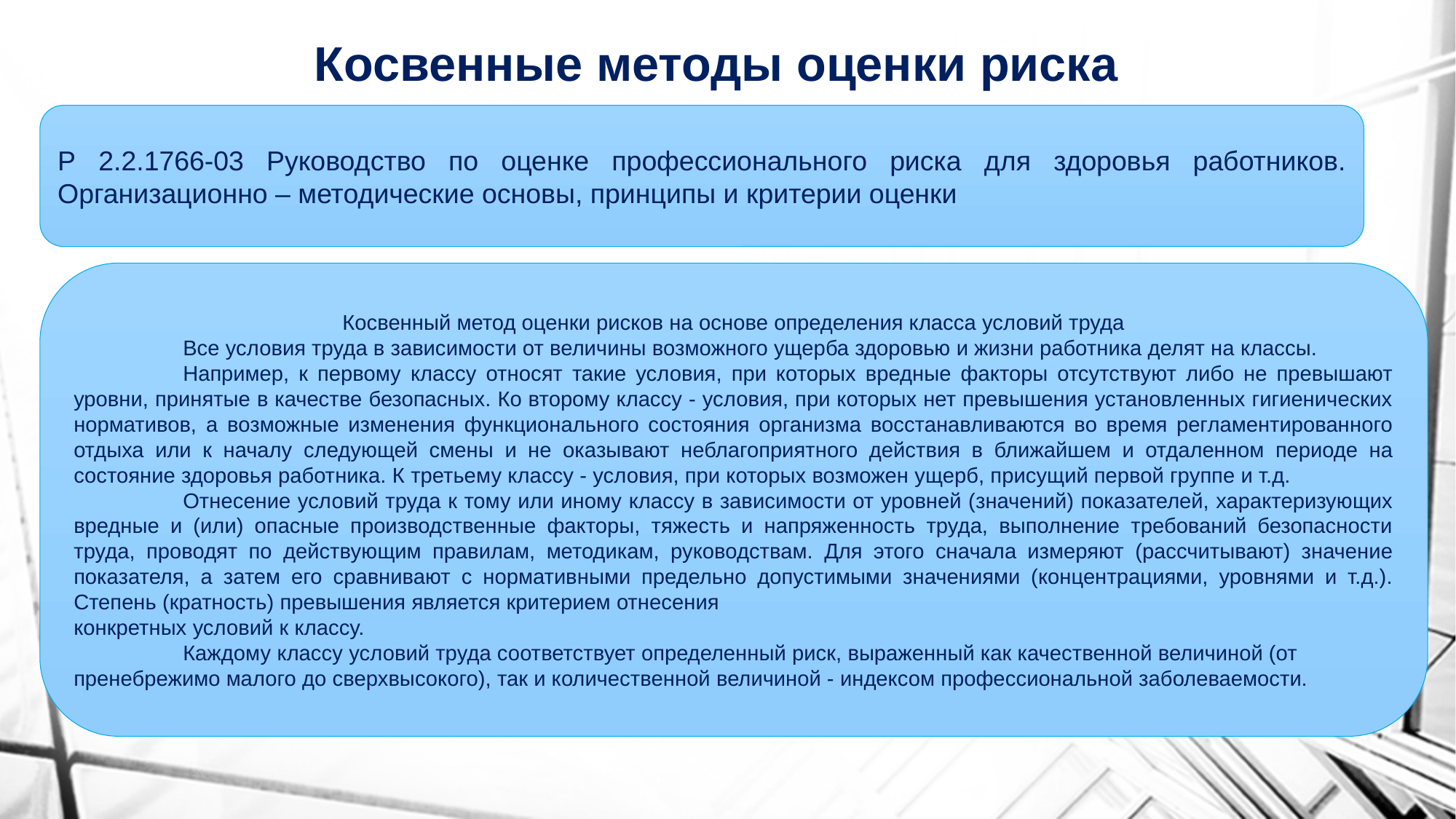

Косвенные методы оценки риска
Р 2.2.1766-03 Руководство по оценке профессионального риска для здоровья работников. Организационно – методические основы, принципы и критерии оценки
Косвенный метод оценки рисков на основе определения класса условий труда
	Все условия труда в зависимости от величины возможного ущерба здоровью и жизни работника делят на классы.
	Например, к первому классу относят такие условия, при которых вредные факторы отсутствуют либо не превышают уровни, принятые в качестве безопасных. Ко второму классу - условия, при которых нет превышения установленных гигиенических нормативов, а возможные изменения функционального состояния организма восстанавливаются во время регламентированного отдыха или к началу следующей смены и не оказывают неблагоприятного действия в ближайшем и отдаленном периоде на состояние здоровья работника. К третьему классу - условия, при которых возможен ущерб, присущий первой группе и т.д.
	Отнесение условий труда к тому или иному классу в зависимости от уровней (значений) показателей, характеризующих вредные и (или) опасные производственные факторы, тяжесть и напряженность труда, выполнение требований безопасности труда, проводят по действующим правилам, методикам, руководствам. Для этого сначала измеряют (рассчитывают) значение показателя, а затем его сравнивают с нормативными предельно допустимыми значениями (концентрациями, уровнями и т.д.). Степень (кратность) превышения является критерием отнесения
конкретных условий к классу.
	Каждому классу условий труда соответствует определенный риск, выраженный как качественной величиной (от пренебрежимо малого до сверхвысокого), так и количественной величиной - индексом профессиональной заболеваемости.